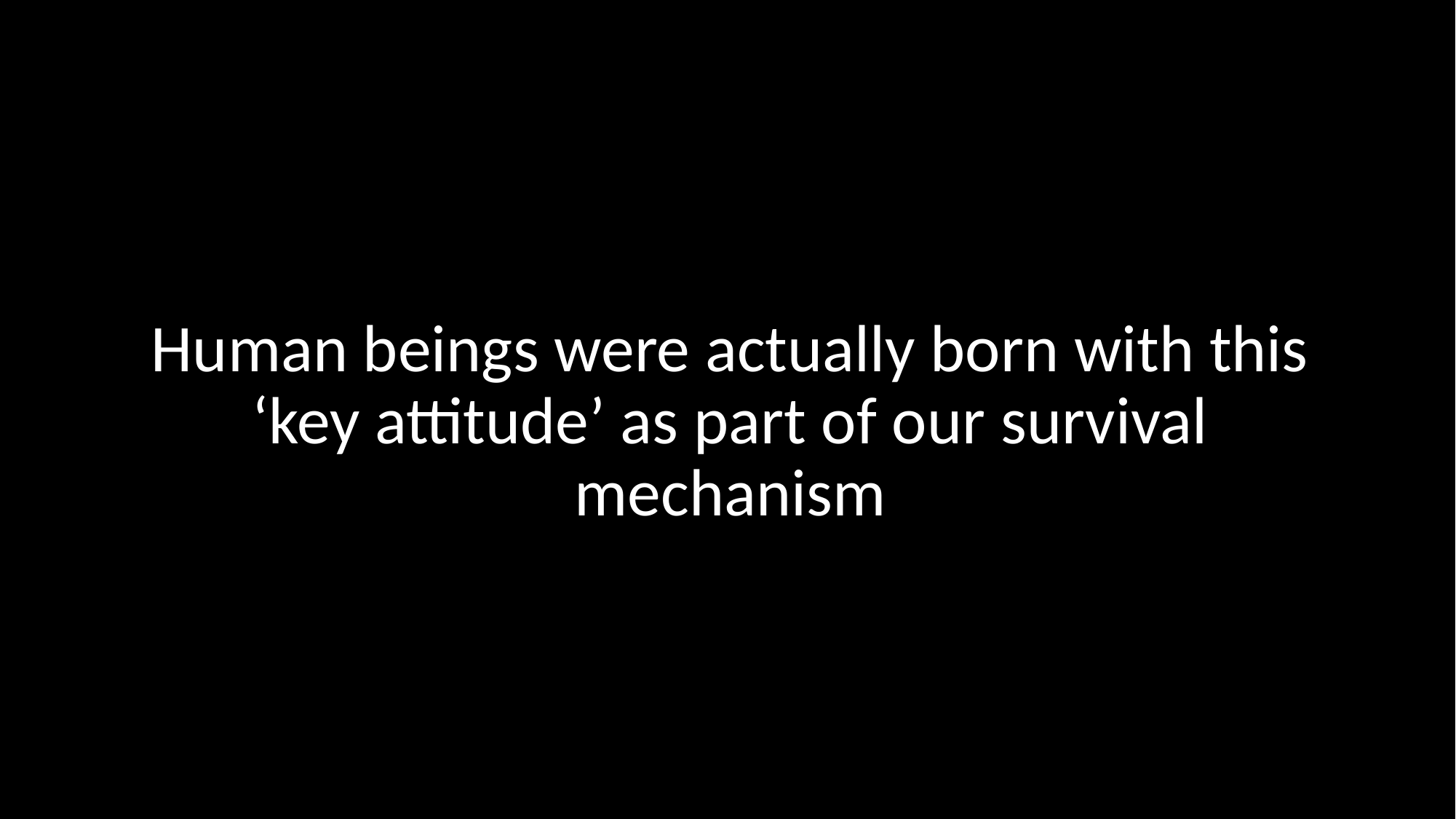

Human beings were actually born with this ‘key attitude’ as part of our survival mechanism